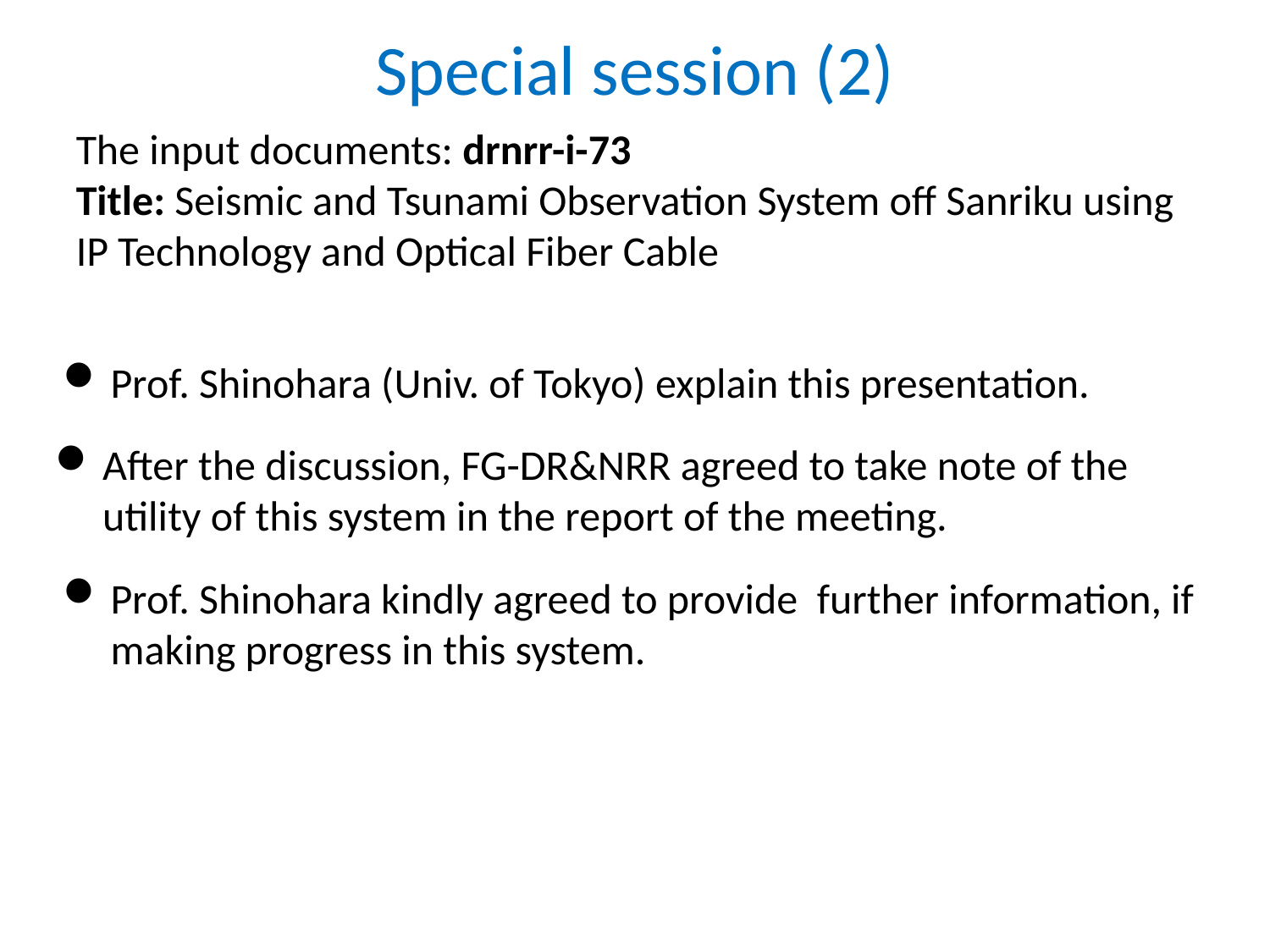

# Special session (2)
The input documents: drnrr-i-73
Title: Seismic and Tsunami Observation System off Sanriku using IP Technology and Optical Fiber Cable
Prof. Shinohara (Univ. of Tokyo) explain this presentation.
After the discussion, FG-DR&NRR agreed to take note of the utility of this system in the report of the meeting.
Prof. Shinohara kindly agreed to provide  further information, if making progress in this system.